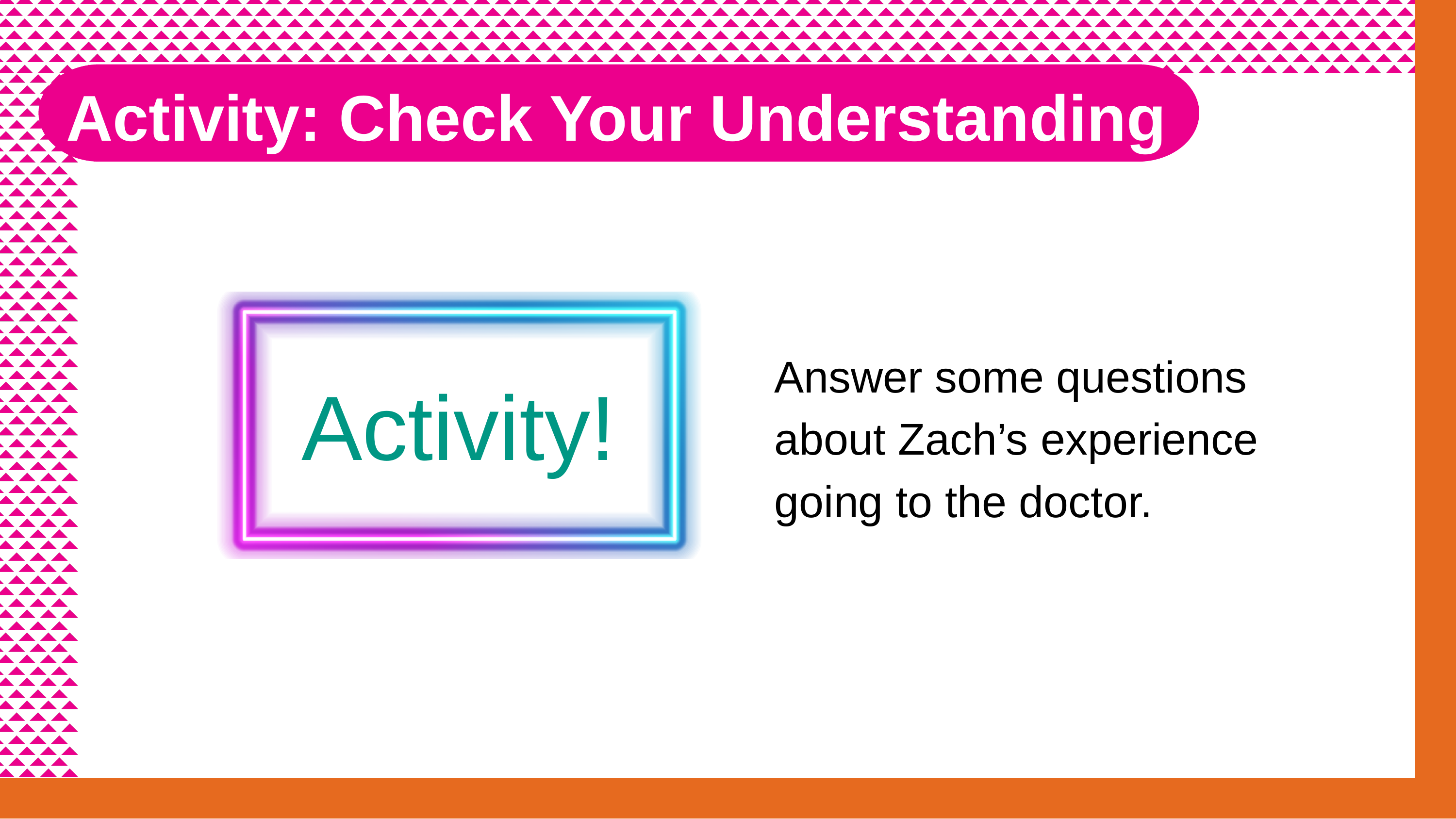

Activity: Check Your Understanding

Answer some questions about Zach’s experience going to the doctor.
Activity!